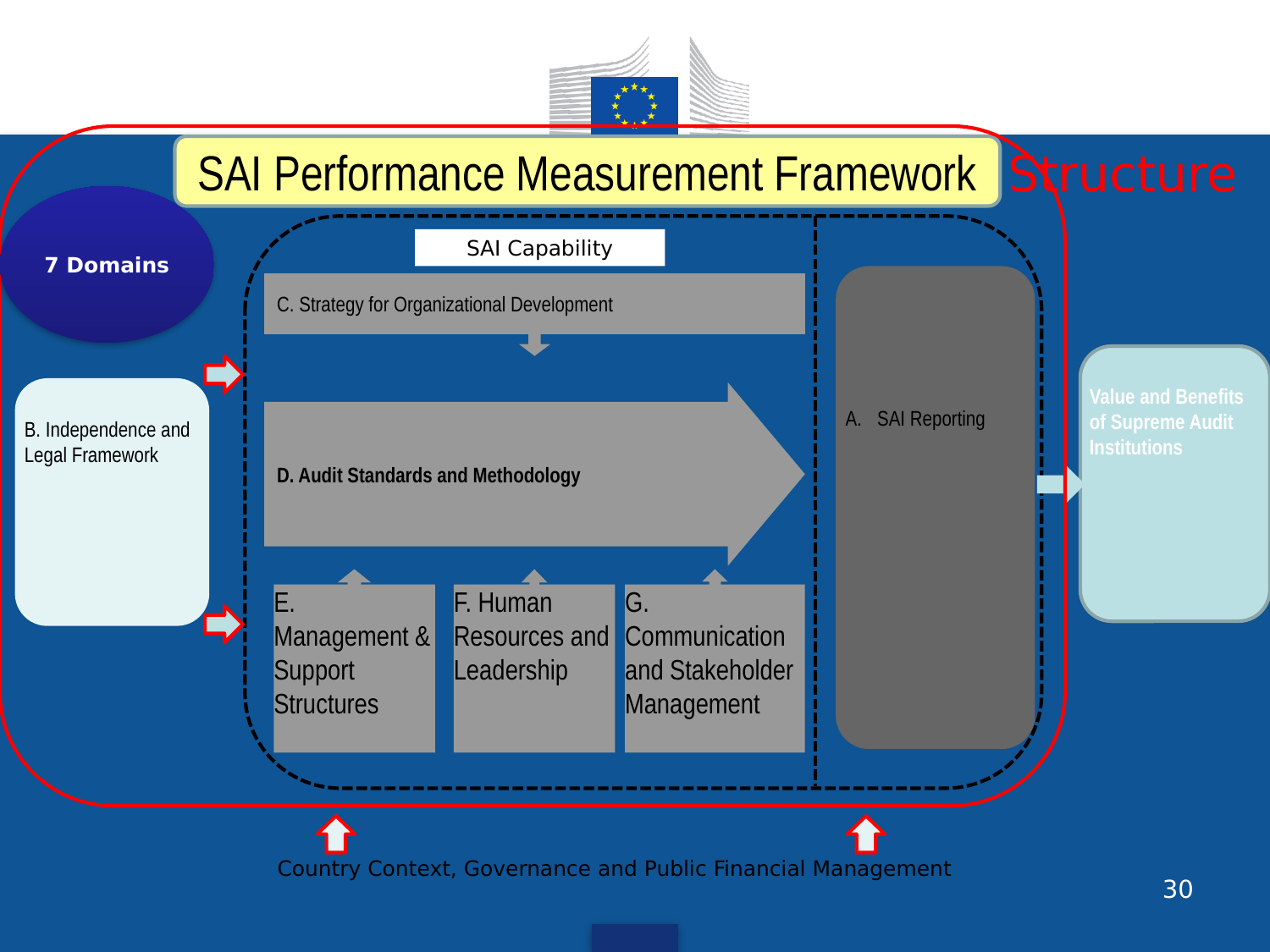

Structure
SAI Performance Measurement Framework
7 Domains

SAI Capability

SAI Reporting
C. Strategy for Organizational Development

Value and Benefits of Supreme Audit Institutions

B. Independence and Legal Framework
D. Audit Standards and Methodology

E. Management & Support Structures
F. Human Resources and Leadership
G. Communication and Stakeholder Management

Country Context, Governance and Public Financial Management
30